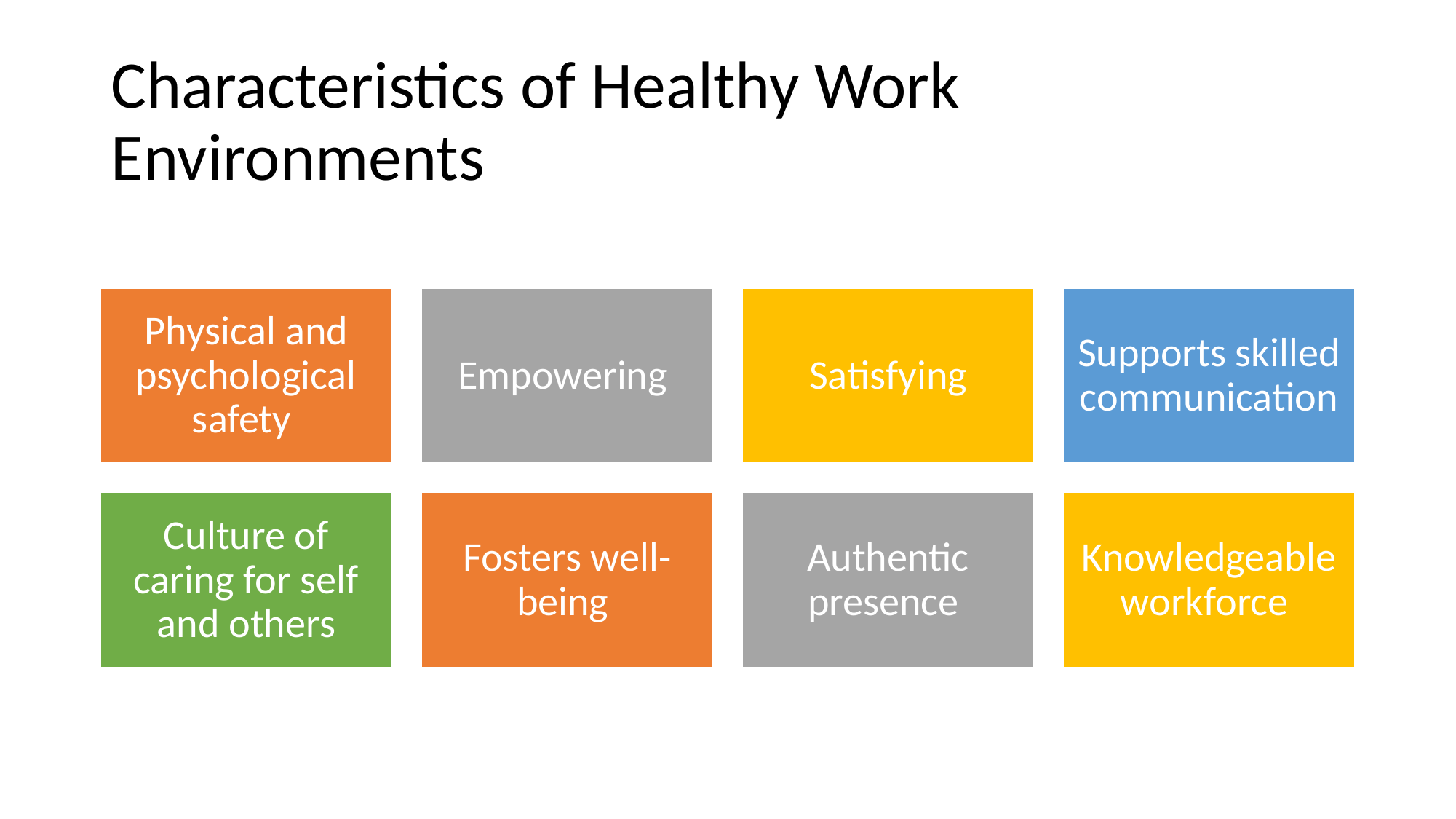

# Characteristics of Healthy Work Environments
Physical and psychological safety
Empowering
Satisfying
Supports skilled communication
Culture of caring for self and others
Fosters well-being
Authentic presence
Knowledgeable workforce